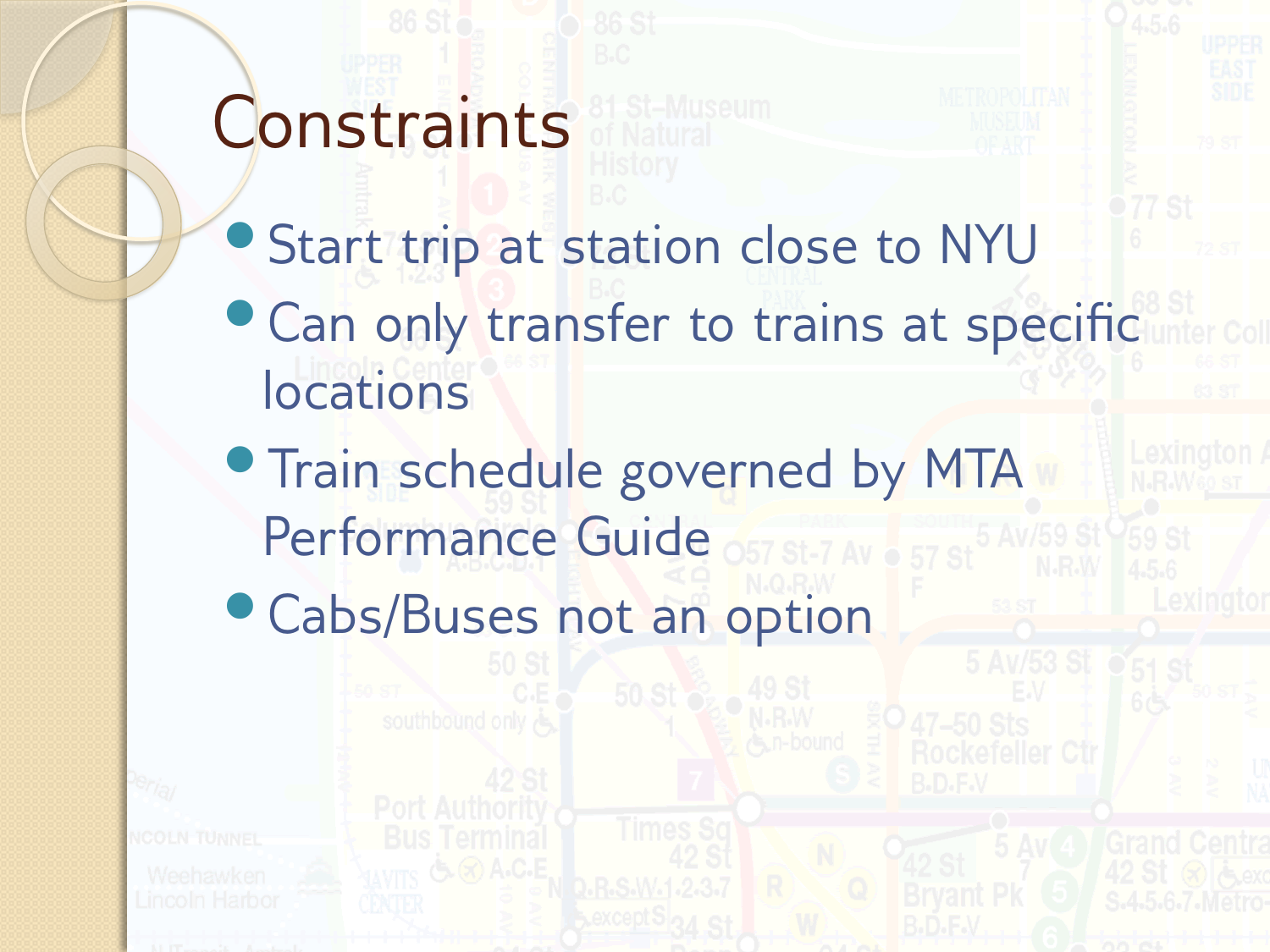

# Constraints
Start trip at station close to NYU
Can only transfer to trains at specific locations
Train schedule governed by MTA Performance Guide
Cabs/Buses not an option